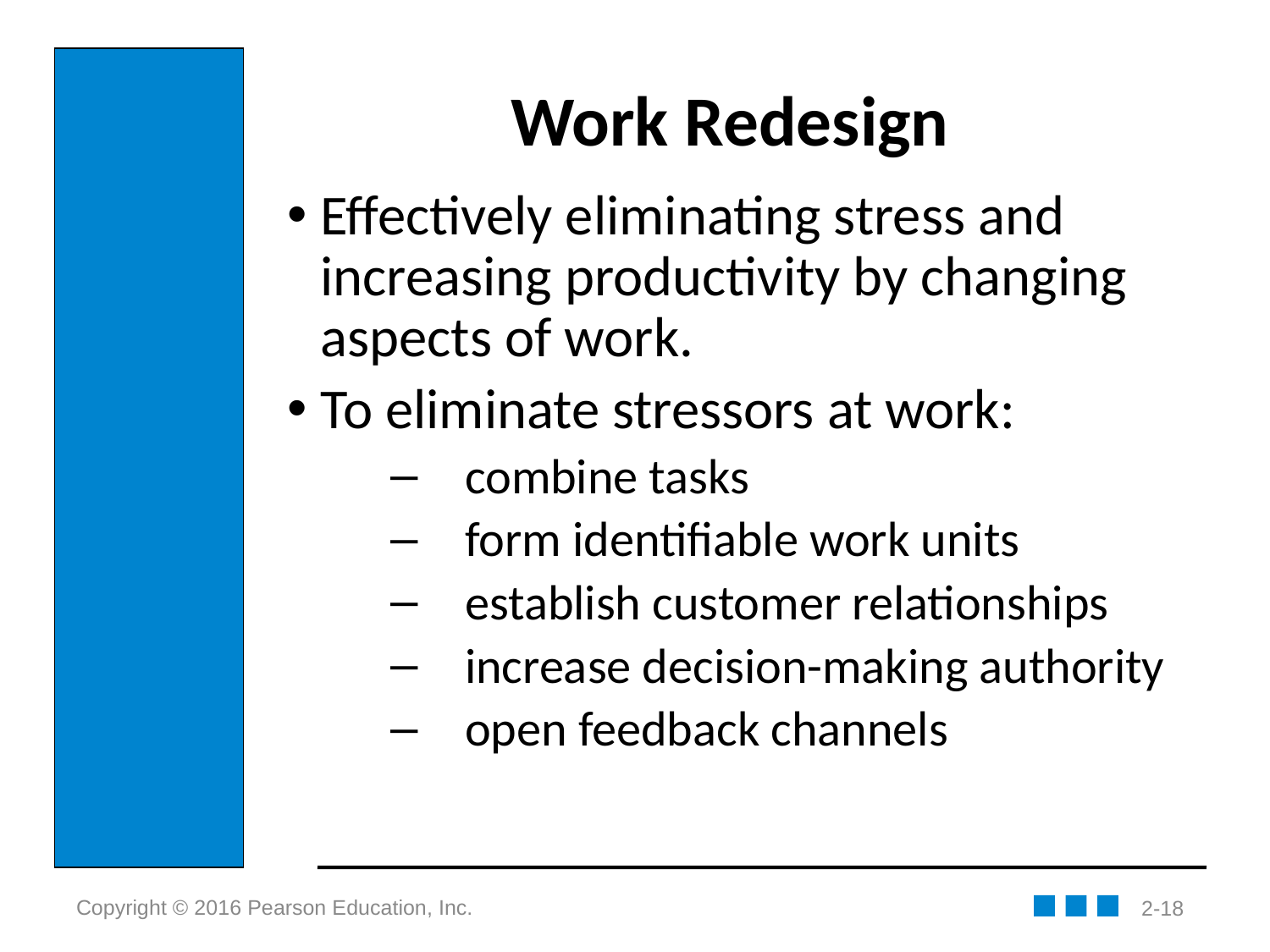

# Work Redesign

Effectively eliminating stress and increasing productivity by changing aspects of work.
To eliminate stressors at work:
combine tasks
form identifiable work units
establish customer relationships
increase decision-making authority
open feedback channels

2-18
Copyright © 2016 Pearson Education, Inc.